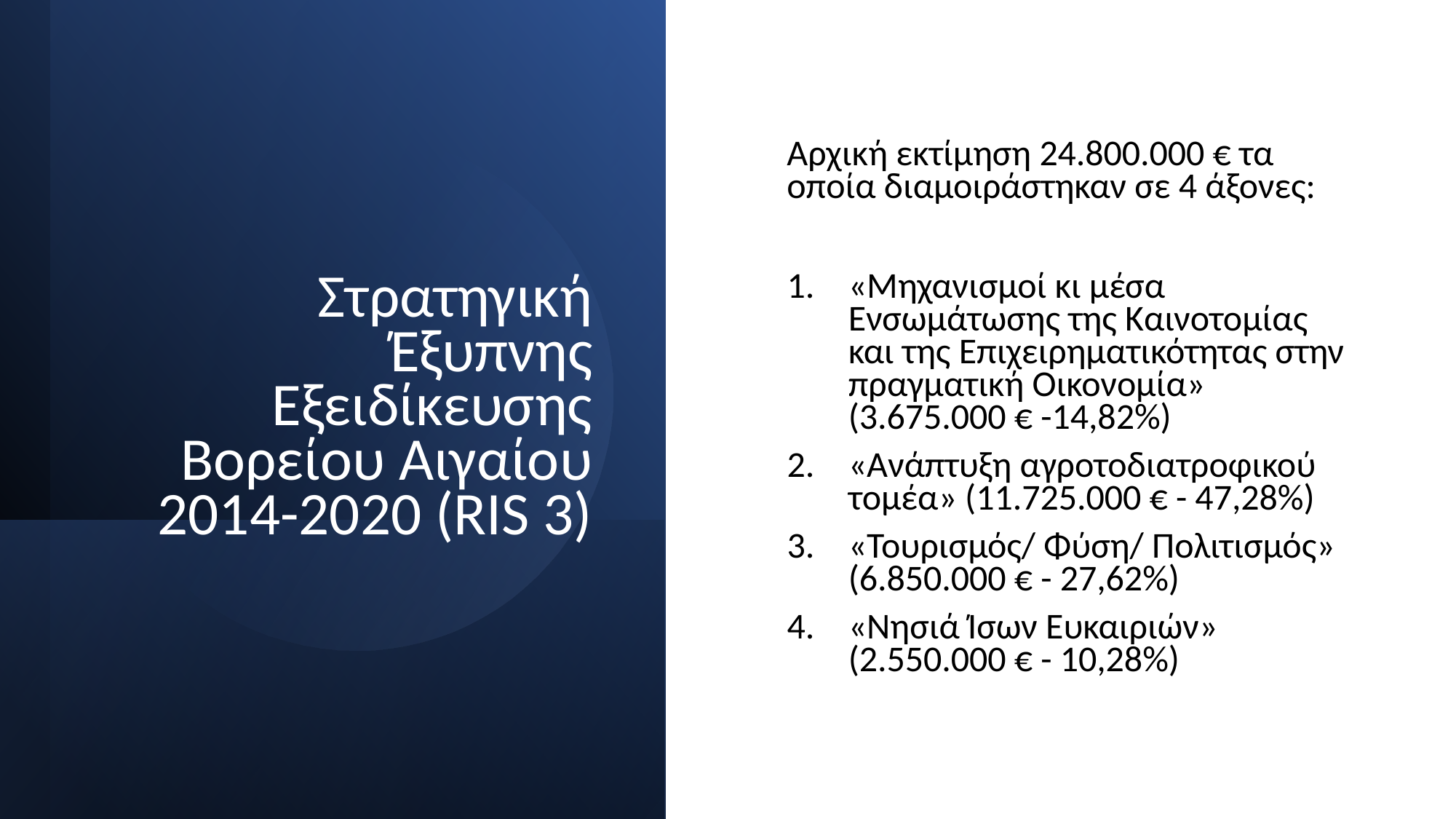

Αρχική εκτίμηση 24.800.000 € τα οποία διαμοιράστηκαν σε 4 άξονες:

«Μηχανισμοί κι μέσα Ενσωμάτωσης της Καινοτομίας και της Επιχειρηματικότητας στην πραγματική Οικονομία» (3.675.000 € -14,82%)
«Ανάπτυξη αγροτοδιατροφικού τομέα» (11.725.000 € - 47,28%)
«Τουρισμός/ Φύση/ Πολιτισμός» (6.850.000 € - 27,62%)
«Νησιά Ίσων Ευκαιριών» (2.550.000 € - 10,28%)

Στρατηγική Έξυπνης Εξειδίκευσης Βορείου Αιγαίου 2014-2020 (RIS 3)